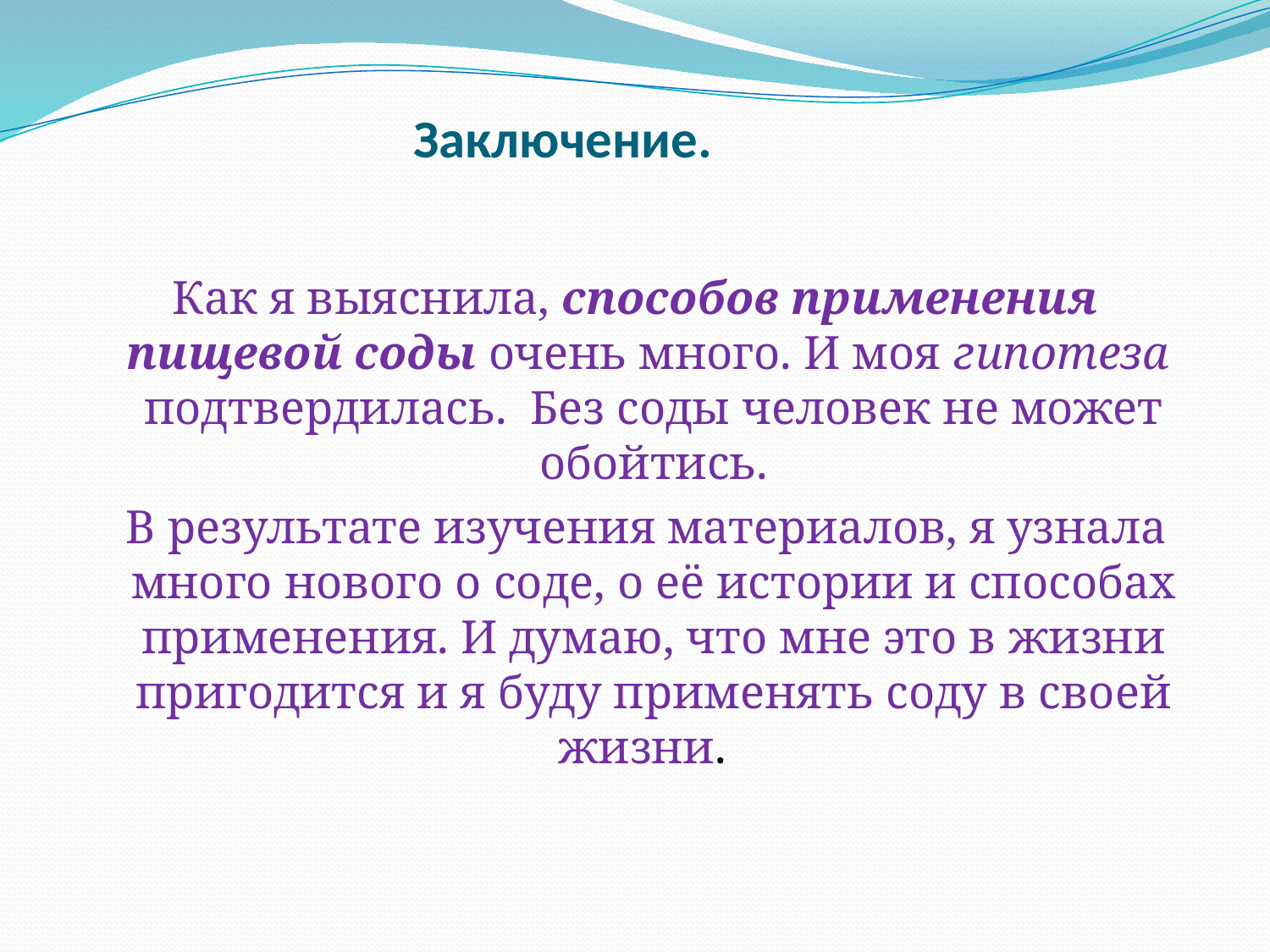

# Заключение.

Как я выяснила, способов применения пищевой соды очень много. И моя гипотеза  подтвердилась.  Без соды человек не может обойтись.
  В результате изучения материалов, я узнала много нового о соде, о её истории и способах применения. И думаю, что мне это в жизни пригодится и я буду применять соду в своей жизни.